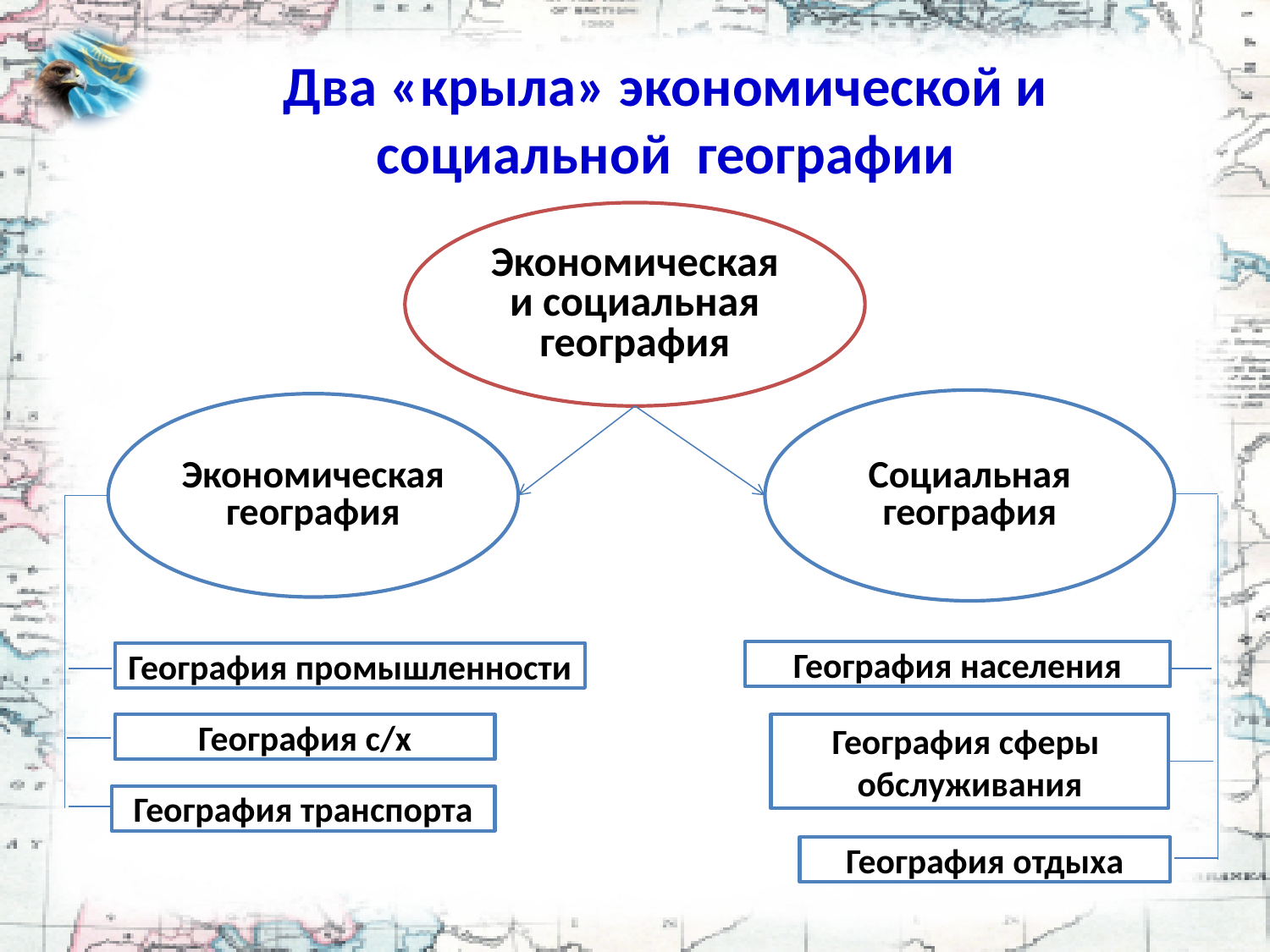

# Два «крыла» экономической и социальной  географии
Экономическая и социальная география
Социальная география
Экономическая география
География населения
География промышленности
География с/х
География сферы
обслуживания
География транспорта
География отдыха